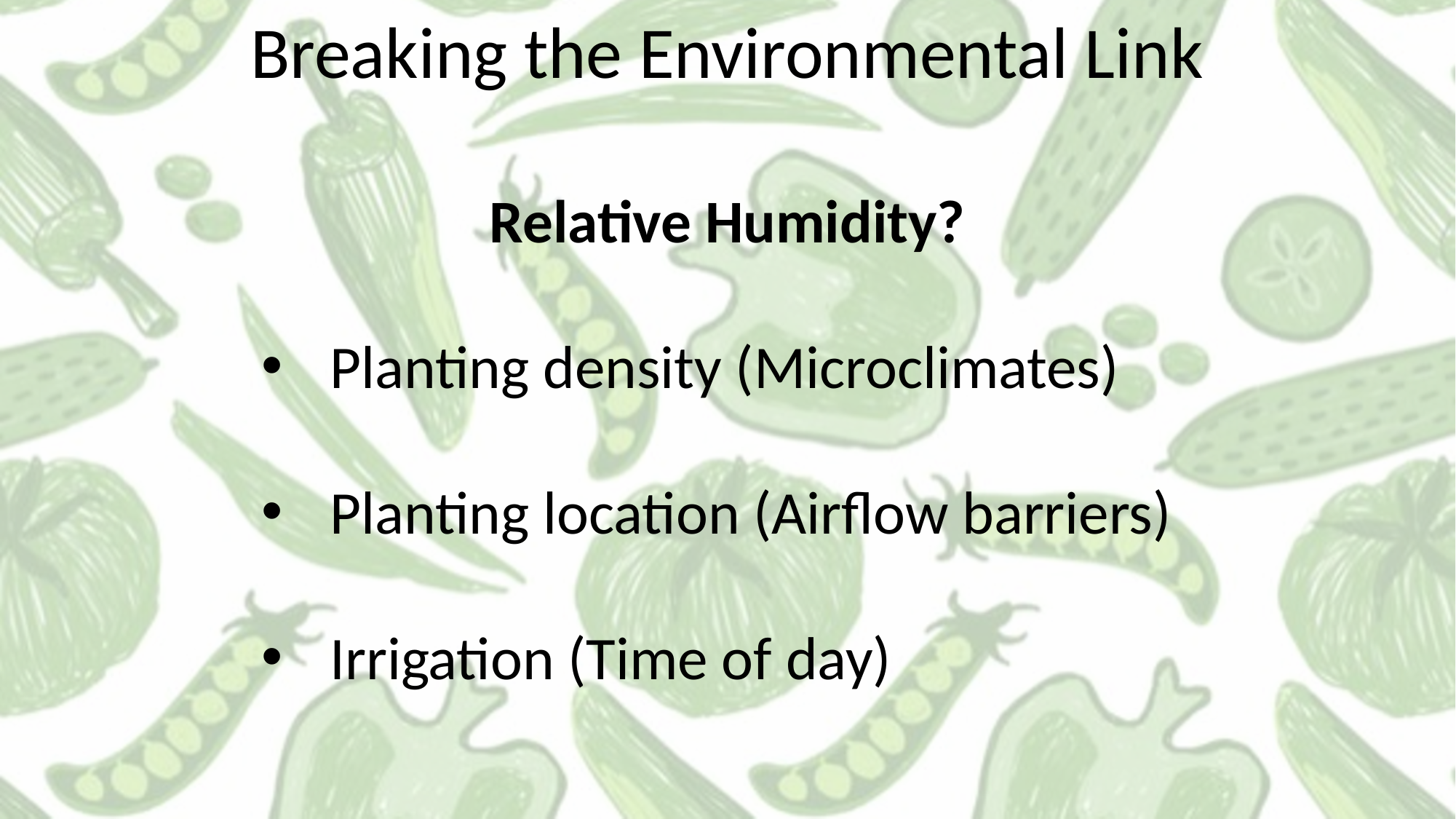

Breaking the Environmental Link
Relative Humidity?

Planting density (Microclimates)

Planting location (Airflow barriers)

Irrigation (Time of day)